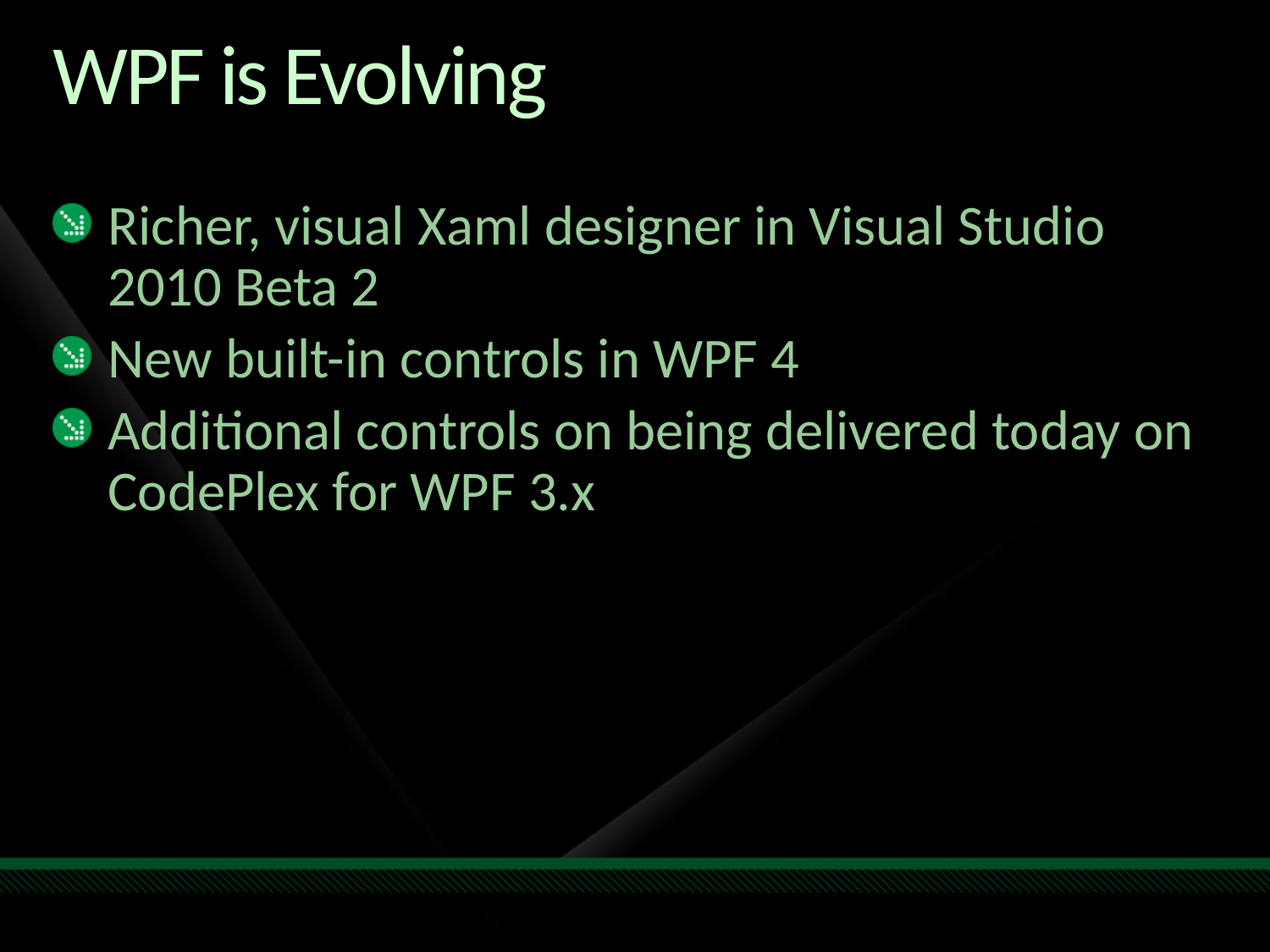

# WPF is Evolving
Richer, visual Xaml designer in Visual Studio 2010 Beta 2
New built-in controls in WPF 4
Additional controls on being delivered today on CodePlex for WPF 3.x